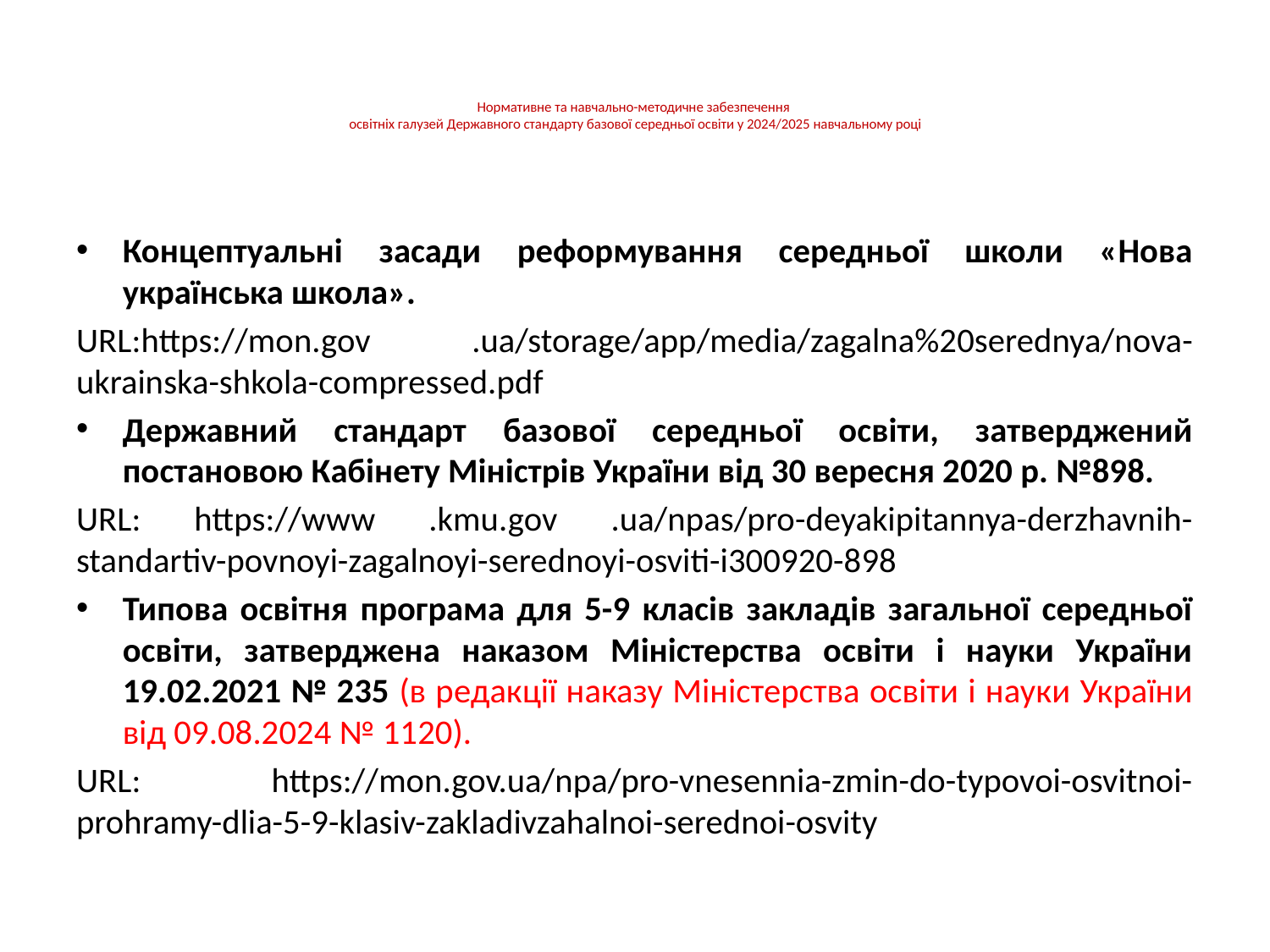

# Нормативне та навчально-методичне забезпечення освітніх галузей Державного стандарту базової середньої освіти у 2024/2025 навчальному році
Концептуальні засади реформування середньої школи «Нова українська школа».
URL:https://mon.gov .ua/storage/app/media/zagalna%20serednya/nova-ukrainska-shkola-compressed.pdf
Державний стандарт базової середньої освіти, затверджений постановою Кабінету Міністрів України від 30 вересня 2020 р. №898.
URL: https://www .kmu.gov .ua/npas/pro-deyakipitannya-derzhavnih-standartiv-povnoyi-zagalnoyi-serednoyi-osviti-i300920-898
Типова освітня програма для 5-9 класів закладів загальної середньої освіти, затверджена наказом Міністерства освіти і науки України 19.02.2021 № 235 (в редакції наказу Міністерства освіти і науки України від 09.08.2024 № 1120).
URL: https://mon.gov.ua/npa/pro-vnesennia-zmin-do-typovoi-osvitnoi-prohramy-dlia-5-9-klasiv-zakladivzahalnoi-serednoi-osvity